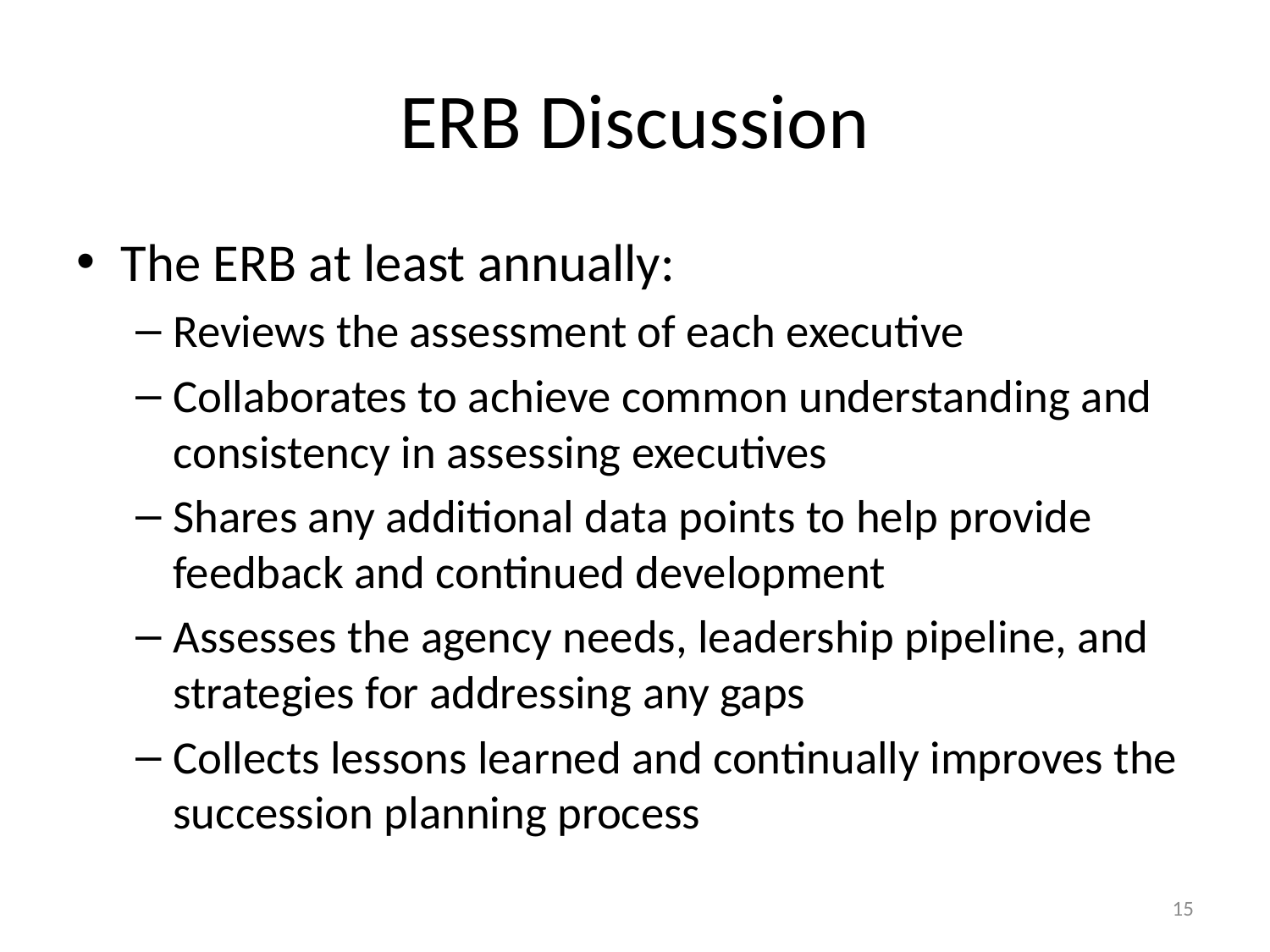

# ERB Discussion
The ERB at least annually:
Reviews the assessment of each executive
Collaborates to achieve common understanding and consistency in assessing executives
Shares any additional data points to help provide feedback and continued development
Assesses the agency needs, leadership pipeline, and strategies for addressing any gaps
Collects lessons learned and continually improves the succession planning process
15